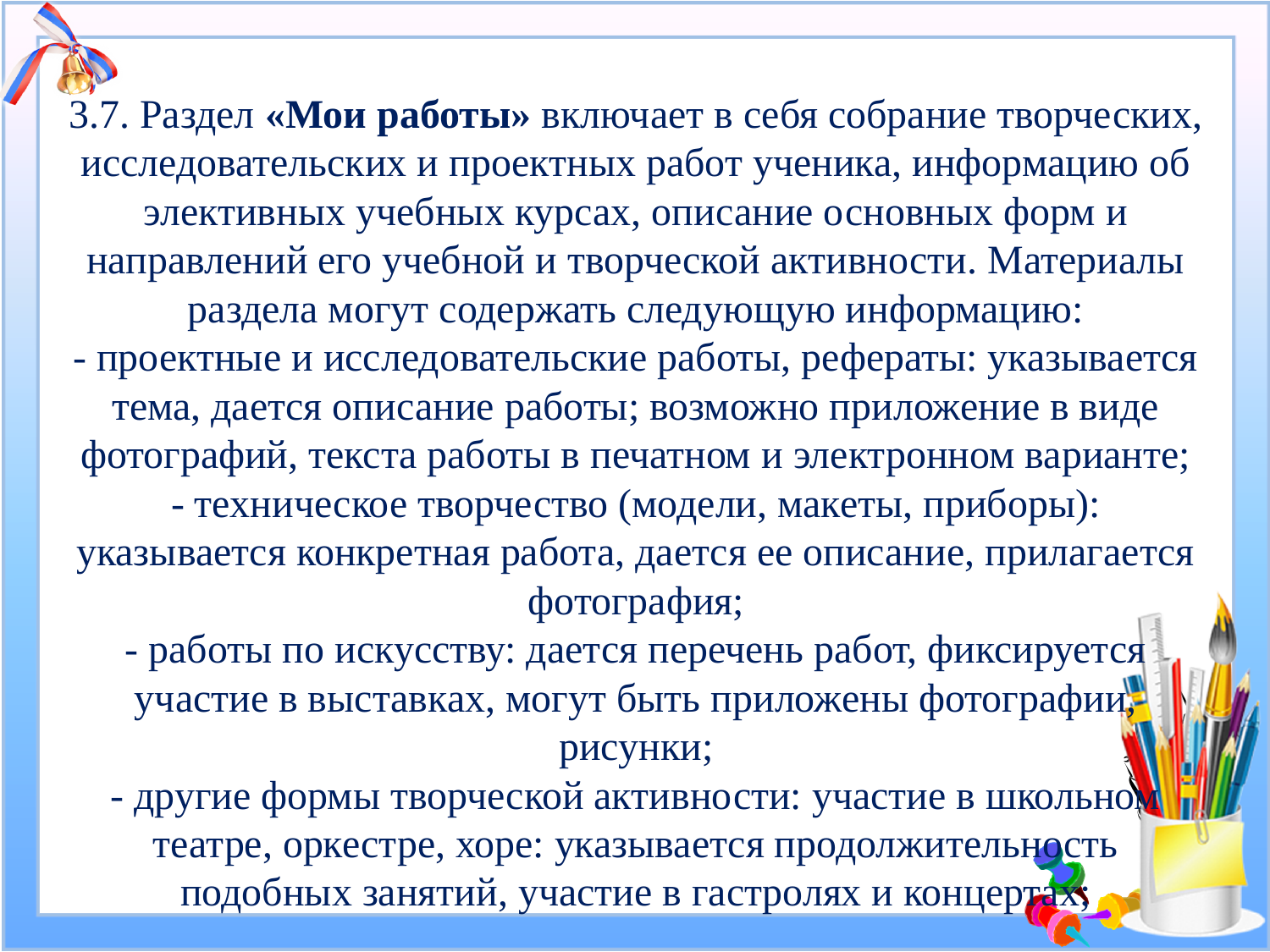

# 3.7. Раздел «Мои работы» включает в себя собрание творческих, исследовательских и проектных работ ученика, информацию об элективных учебных курсах, описание основных форм и направлений его учебной и творческой активности. Материалы раздела могут содержать следующую информацию: - проектные и исследовательские работы, рефераты: указывается тема, дается описание работы; возможно приложение в виде фотографий, текста работы в печатном и электронном варианте; - техническое творчество (модели, макеты, приборы): указывается конкретная работа, дается ее описание, прилагается фотография; - работы по искусству: дается перечень работ, фиксируется участие в выставках, могут быть приложены фотографии, рисунки; - другие формы творческой активности: участие в школьном театре, оркестре, хоре: указывается продолжительность подобных занятий, участие в гастролях и концертах;